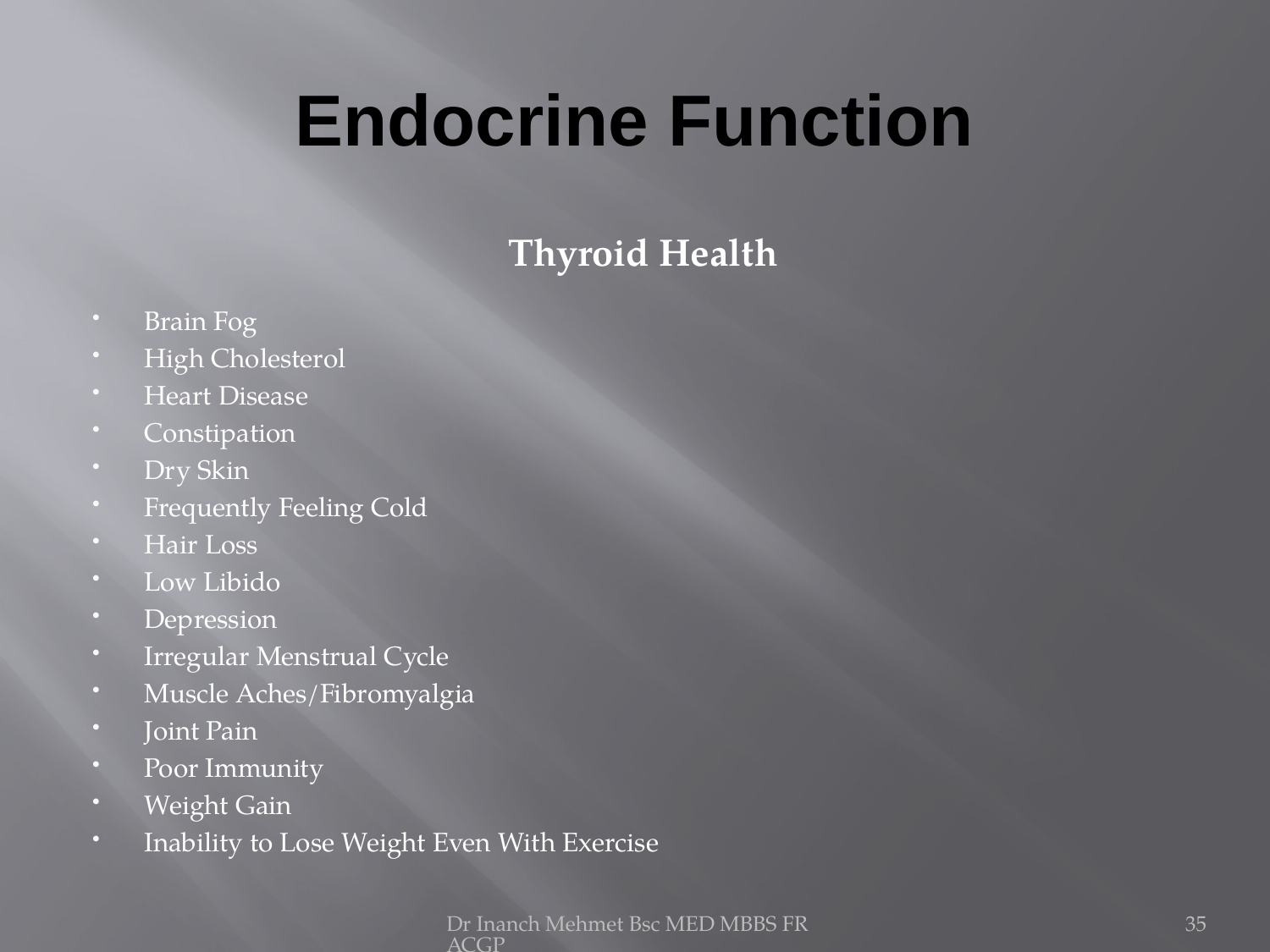

# Endocrine Function
Thyroid Health

Brain Fog
High Cholesterol
Heart Disease
Constipation
Dry Skin
Frequently Feeling Cold
Hair Loss
Low Libido
Depression
Irregular Menstrual Cycle
Muscle Aches/Fibromyalgia
Joint Pain
Poor Immunity
Weight Gain
Inability to Lose Weight Even With Exercise

Dr Inanch Mehmet Bsc MED MBBS FRACGP
35